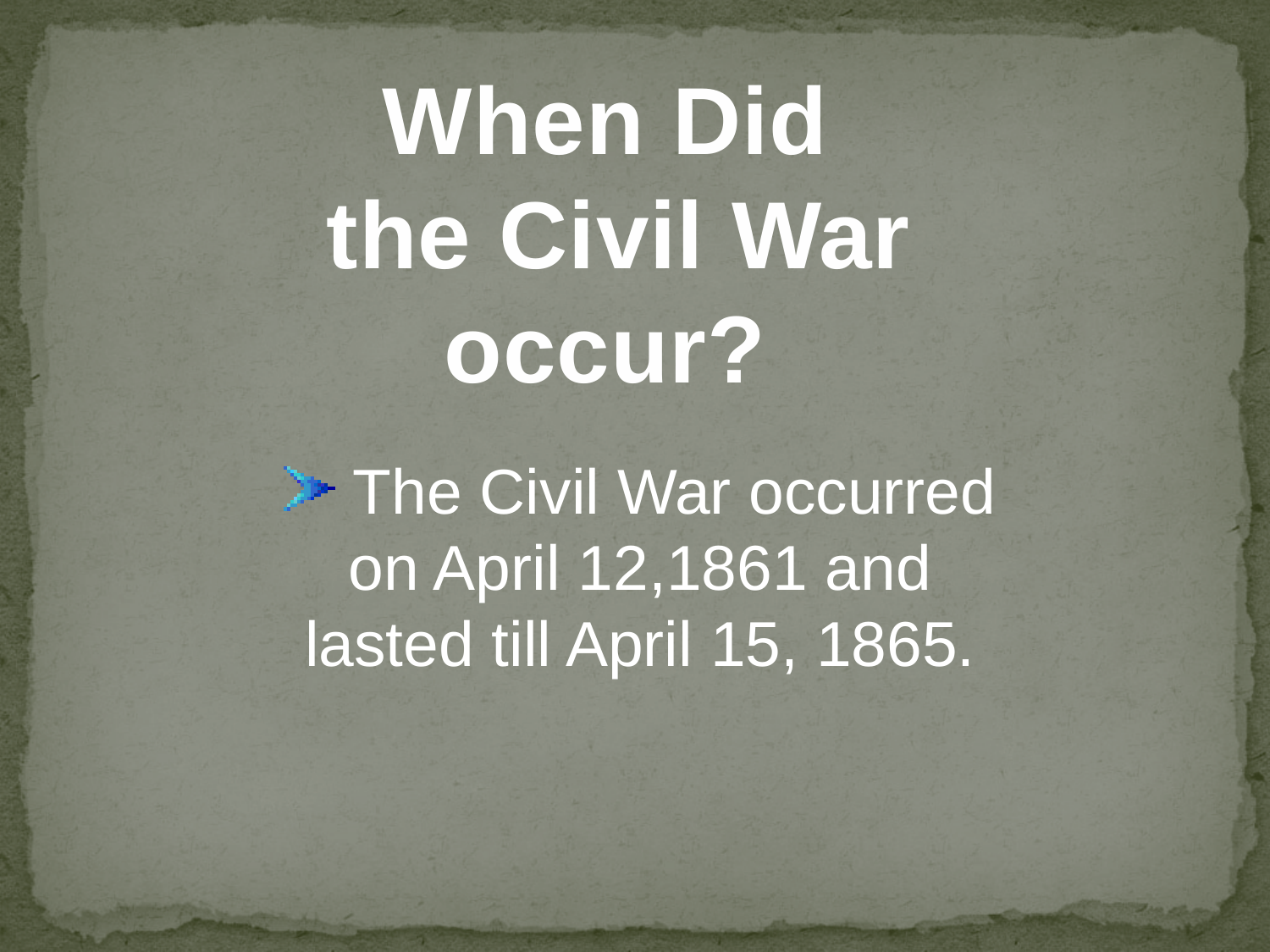

When Did
the Civil War occur?
 The Civil War occurred on April 12,1861 and lasted till April 15, 1865.